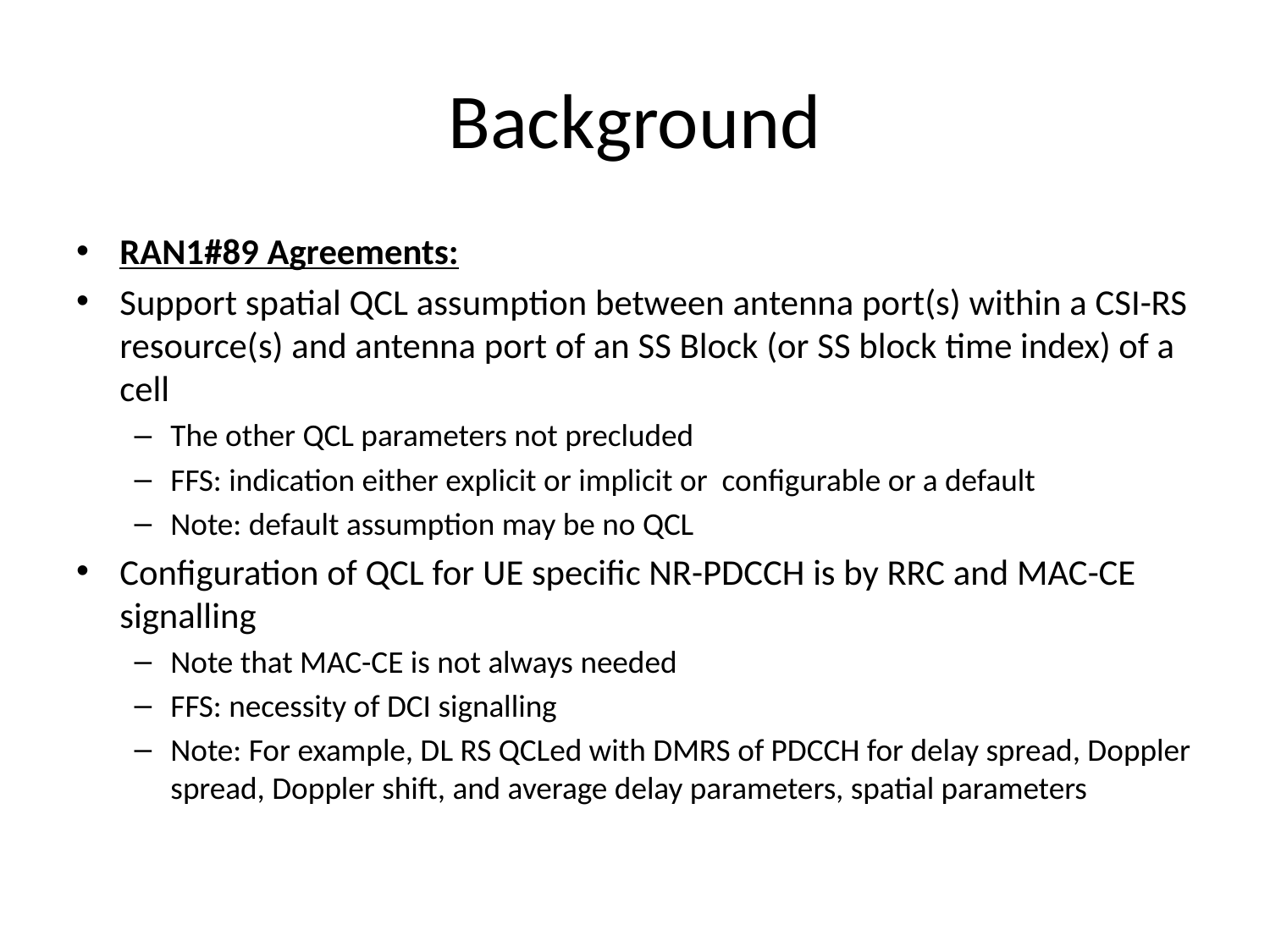

# Background
RAN1#89 Agreements:
Support spatial QCL assumption between antenna port(s) within a CSI-RS resource(s) and antenna port of an SS Block (or SS block time index) of a cell
The other QCL parameters not precluded
FFS: indication either explicit or implicit or  configurable or a default
Note: default assumption may be no QCL
Configuration of QCL for UE specific NR-PDCCH is by RRC and MAC-CE signalling
Note that MAC-CE is not always needed
FFS: necessity of DCI signalling
Note: For example, DL RS QCLed with DMRS of PDCCH for delay spread, Doppler spread, Doppler shift, and average delay parameters, spatial parameters